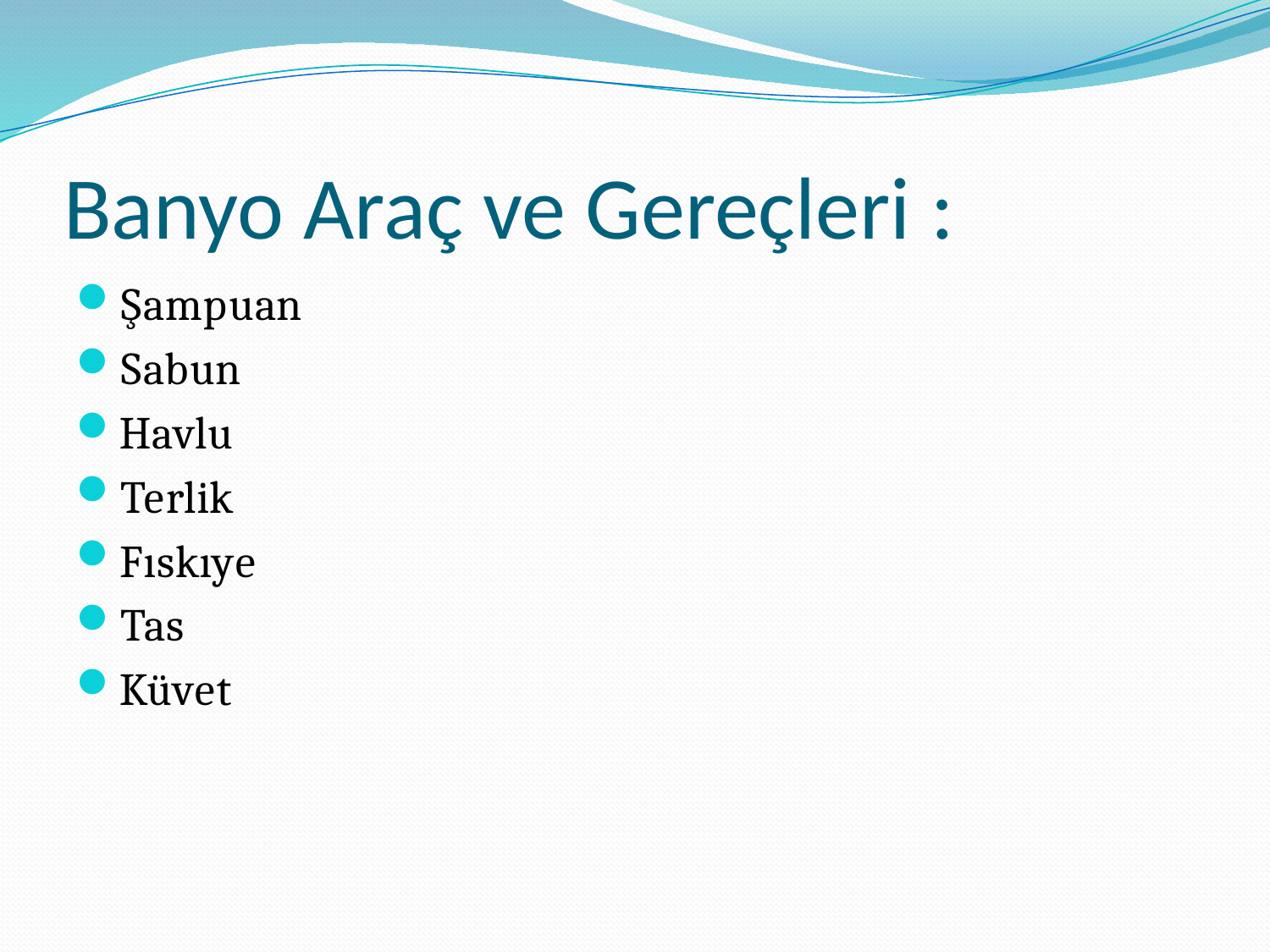

# Banyo Araç ve Gereçleri :
Şampuan
Sabun
Havlu
Terlik
Fıskıye
Tas
Küvet